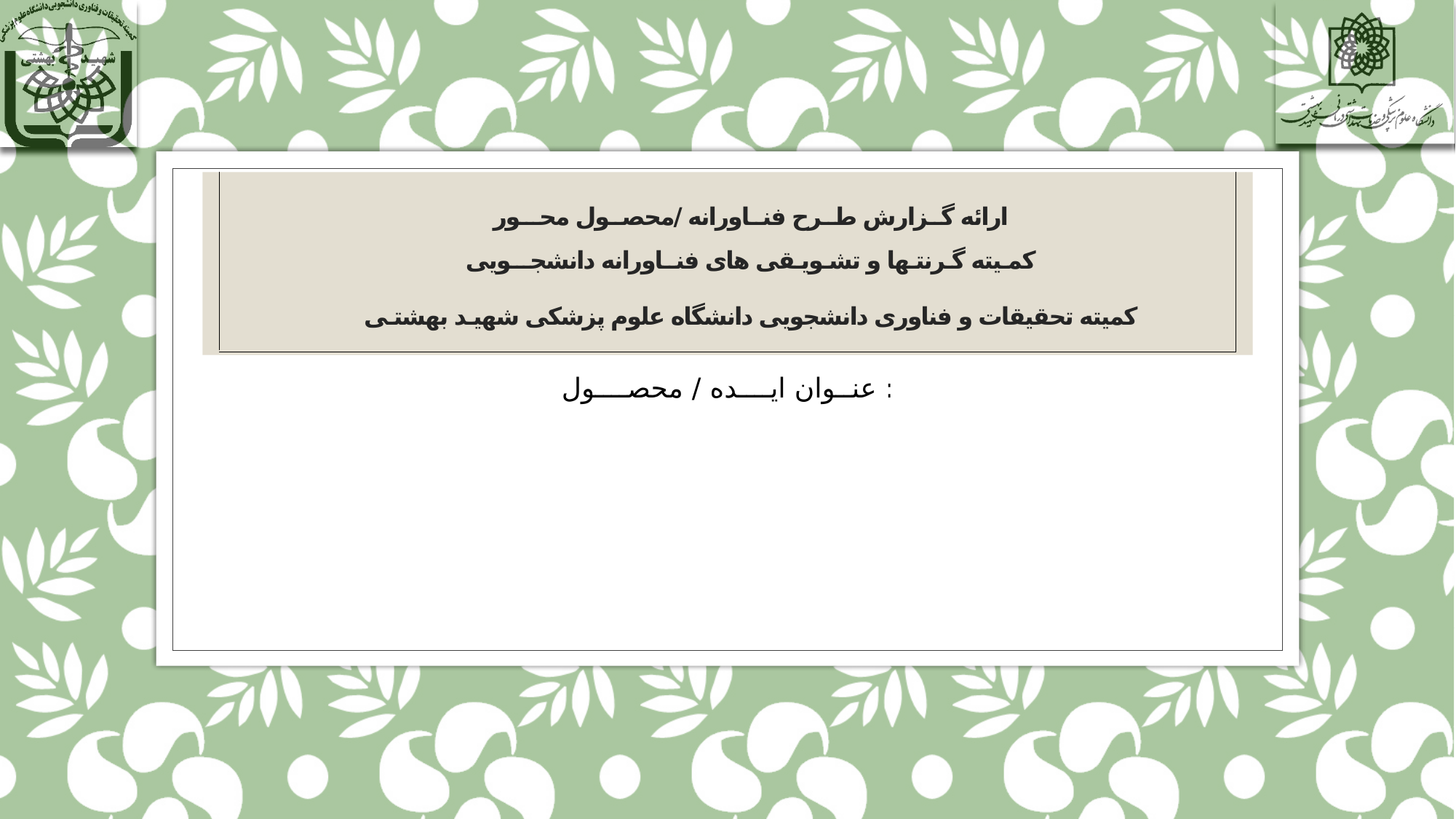

ارائه گــزارش طــرح فنــاورانه /محصــول محـــور
کمـیته گـرنتـها و تشـویـقی های فنــاورانه دانشجـــویی
کمیته تحقیقات و فناوری دانشجویی دانشگاه علوم پزشکی شهیـد بهشتـی
عنــوان ایــــده / محصــــول :

شورای فناوری